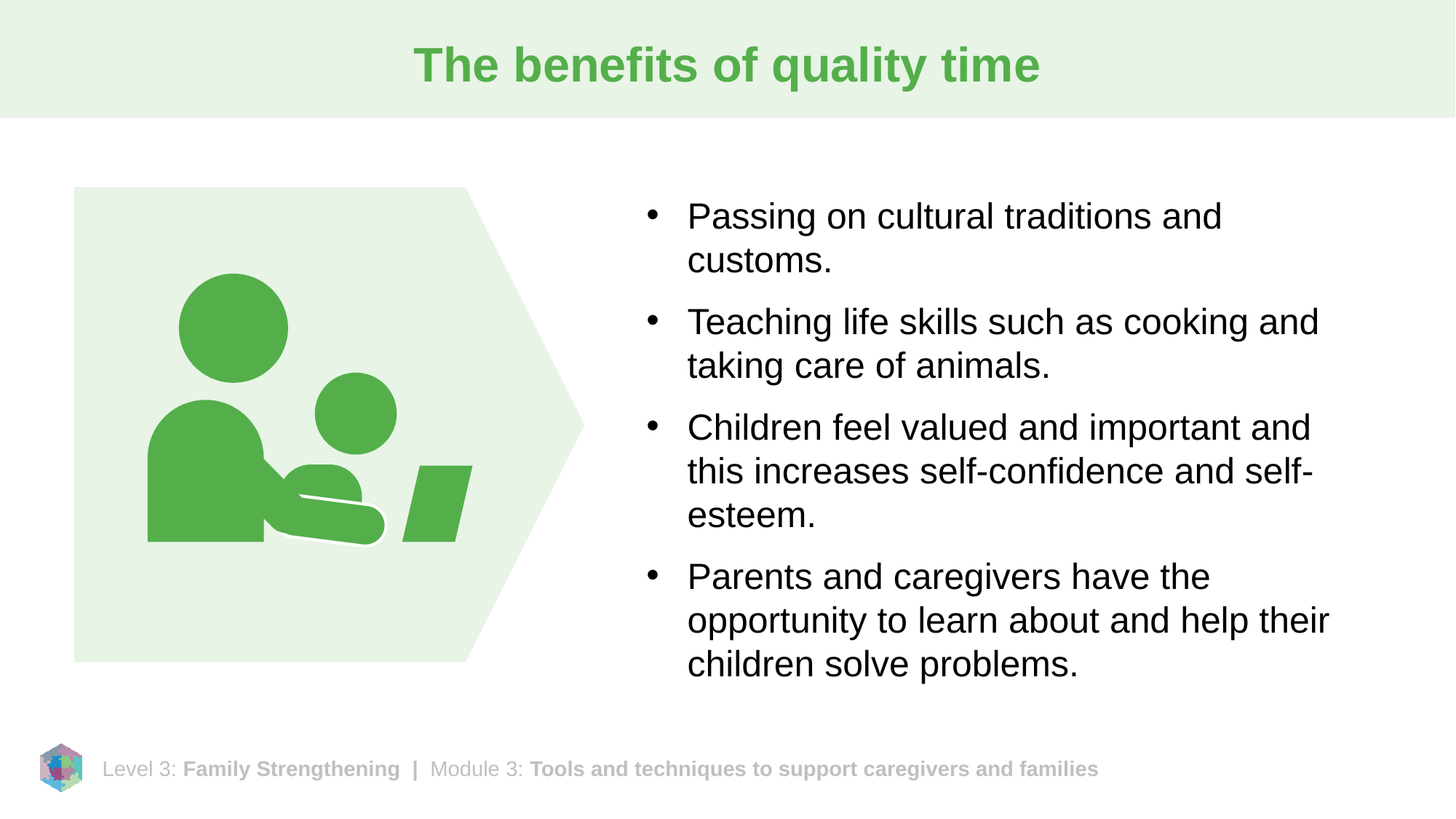

# The benefits of quality time

Passing on cultural traditions and customs.
Teaching life skills such as cooking and taking care of animals.
Children feel valued and important and this increases self-confidence and self-esteem.
Parents and caregivers have the opportunity to learn about and help their children solve problems.